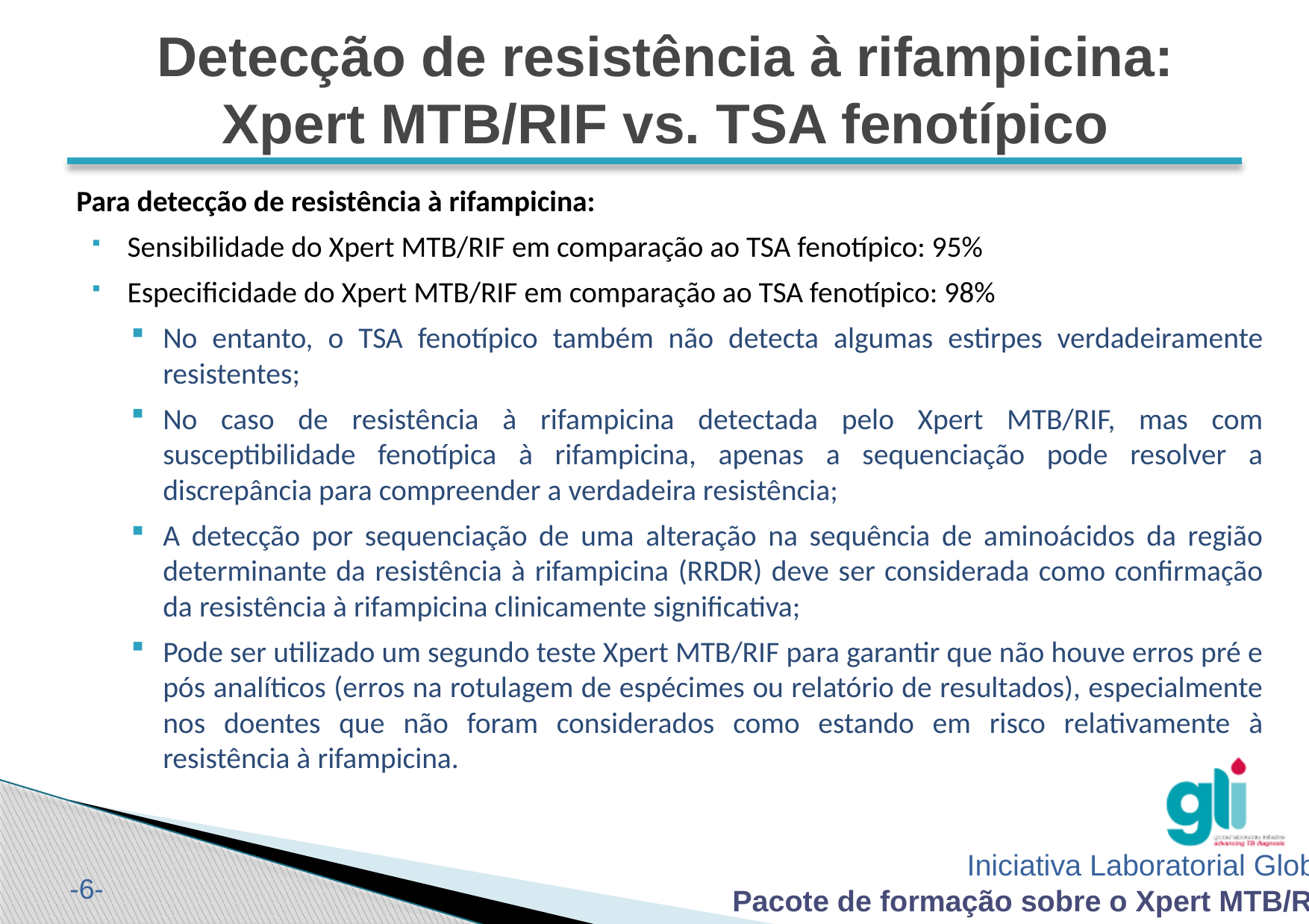

# Detecção de resistência à rifampicina: Xpert MTB/RIF vs. TSA fenotípico
Para detecção de resistência à rifampicina:
Sensibilidade do Xpert MTB/RIF em comparação ao TSA fenotípico: 95%
Especificidade do Xpert MTB/RIF em comparação ao TSA fenotípico: 98%
No entanto, o TSA fenotípico também não detecta algumas estirpes verdadeiramente resistentes;
No caso de resistência à rifampicina detectada pelo Xpert MTB/RIF, mas com susceptibilidade fenotípica à rifampicina, apenas a sequenciação pode resolver a discrepância para compreender a verdadeira resistência;
A detecção por sequenciação de uma alteração na sequência de aminoácidos da região determinante da resistência à rifampicina (RRDR) deve ser considerada como confirmação da resistência à rifampicina clinicamente significativa;
Pode ser utilizado um segundo teste Xpert MTB/RIF para garantir que não houve erros pré e pós analíticos (erros na rotulagem de espécimes ou relatório de resultados), especialmente nos doentes que não foram considerados como estando em risco relativamente à resistência à rifampicina.